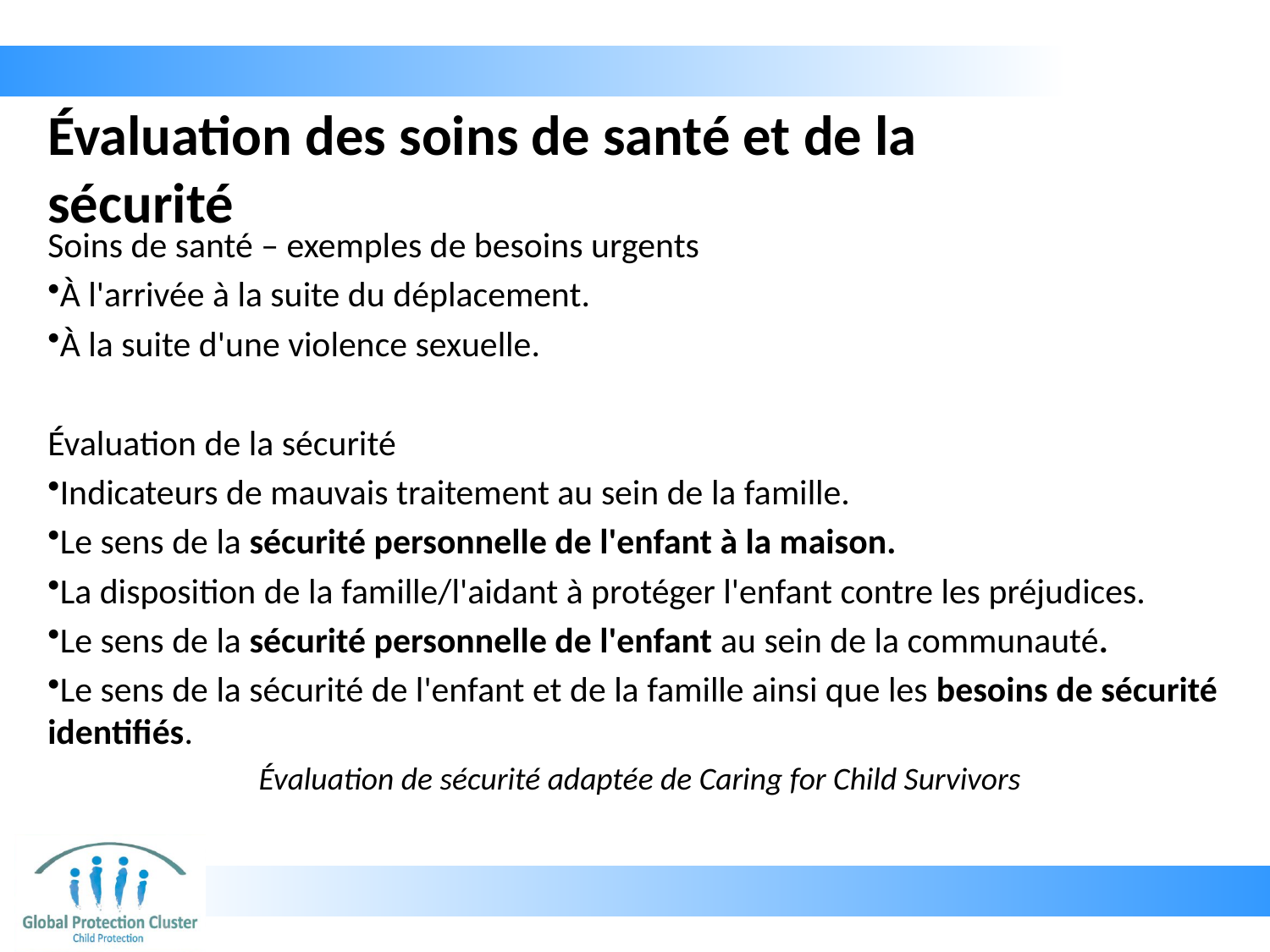

# Évaluation des soins de santé et de la sécurité
Soins de santé – exemples de besoins urgents
À l'arrivée à la suite du déplacement.
À la suite d'une violence sexuelle.

Évaluation de la sécurité
Indicateurs de mauvais traitement au sein de la famille.
Le sens de la sécurité personnelle de l'enfant à la maison.
La disposition de la famille/l'aidant à protéger l'enfant contre les préjudices.
Le sens de la sécurité personnelle de l'enfant au sein de la communauté.
Le sens de la sécurité de l'enfant et de la famille ainsi que les besoins de sécurité identifiés.
Évaluation de sécurité adaptée de Caring for Child Survivors